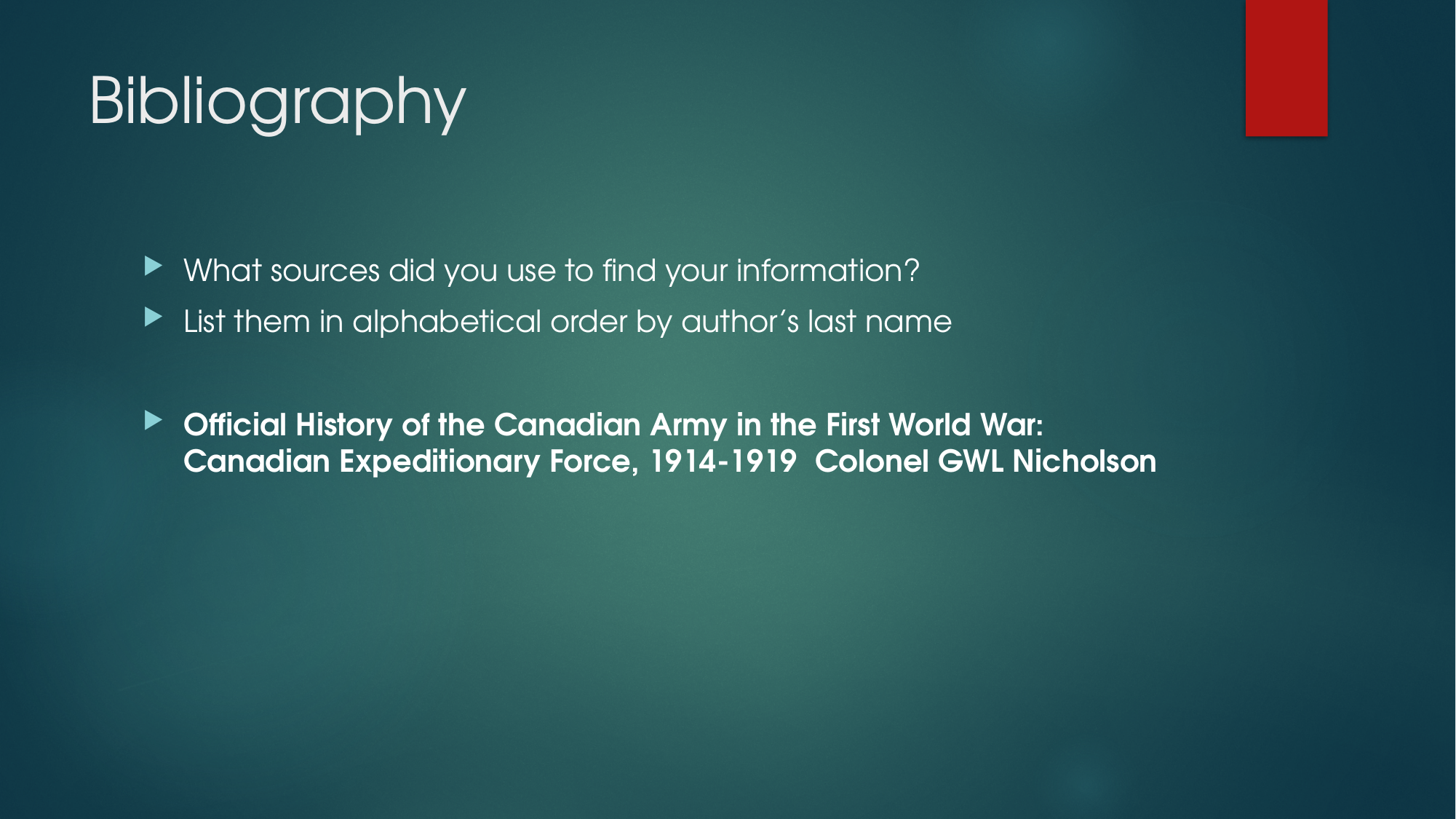

# Bibliography
What sources did you use to find your information?
List them in alphabetical order by author’s last name

Official History of the Canadian Army in the First World War: Canadian Expeditionary Force, 1914-1919  Colonel GWL Nicholson